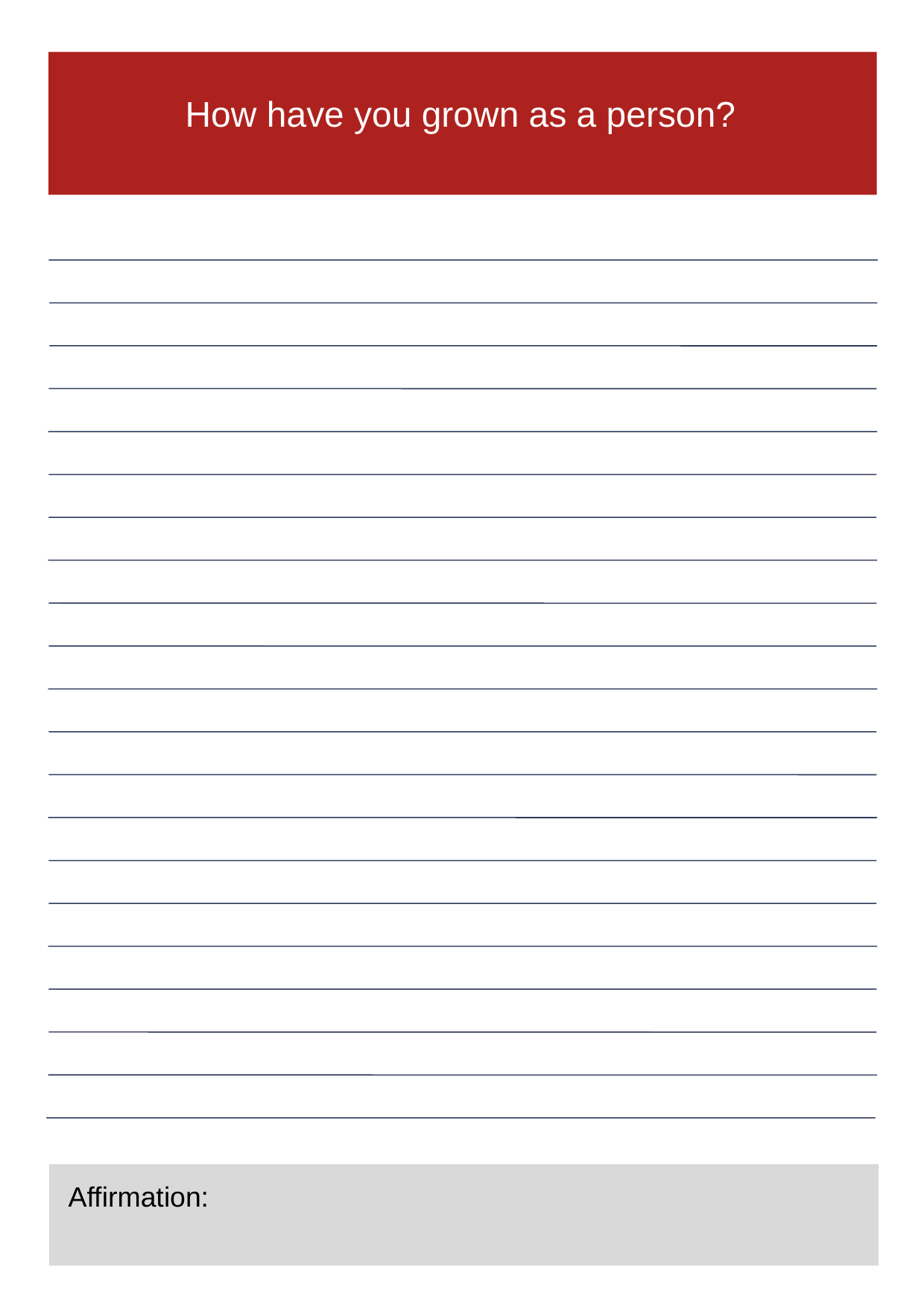

How have you grown as a person?

Affirmation: